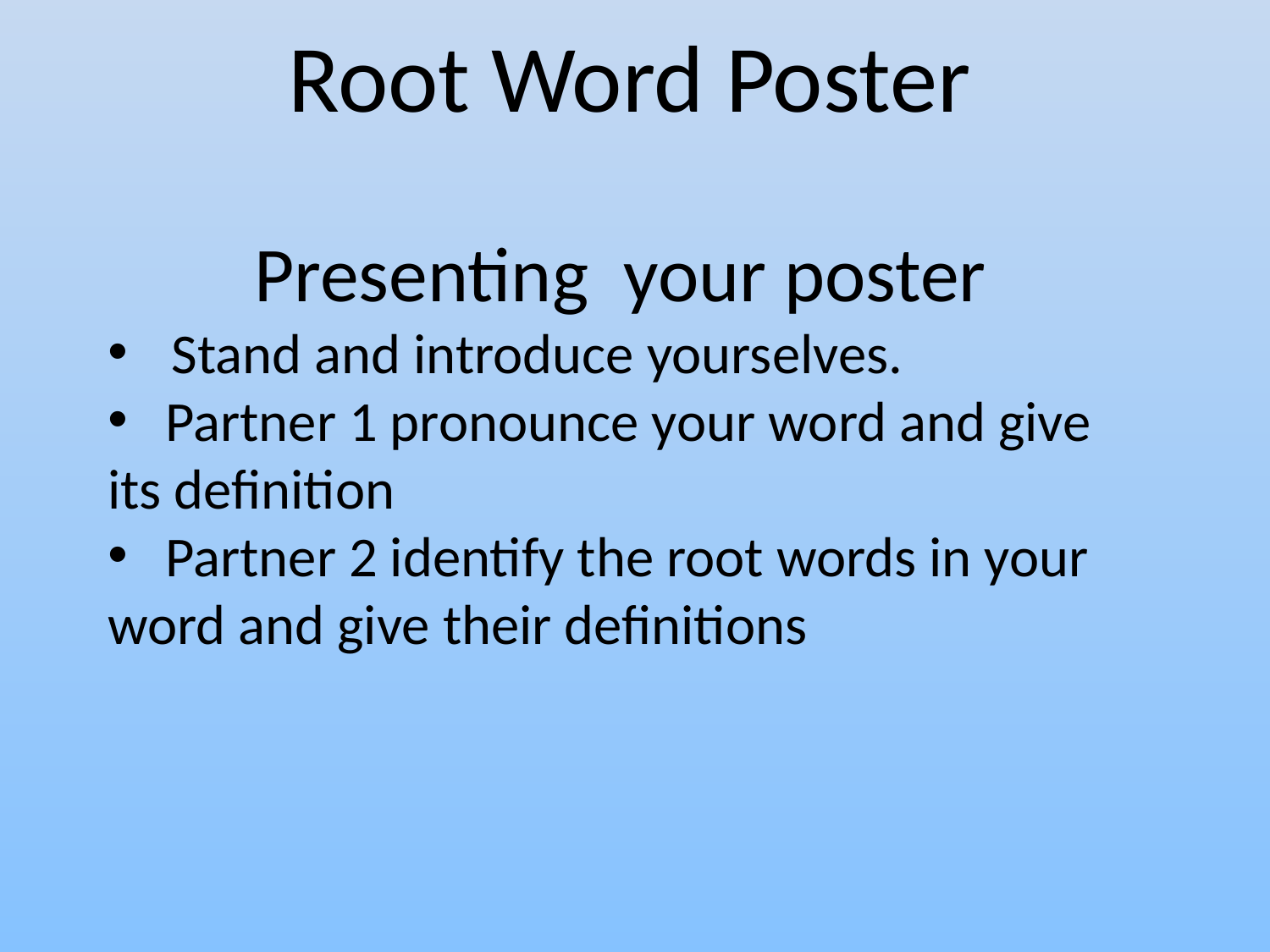

Root Word Poster

Presenting  your poster
Stand and introduce yourselves.
   Partner 1 pronounce your word and give its definition
   Partner 2 identify the root words in your word and give their definitions